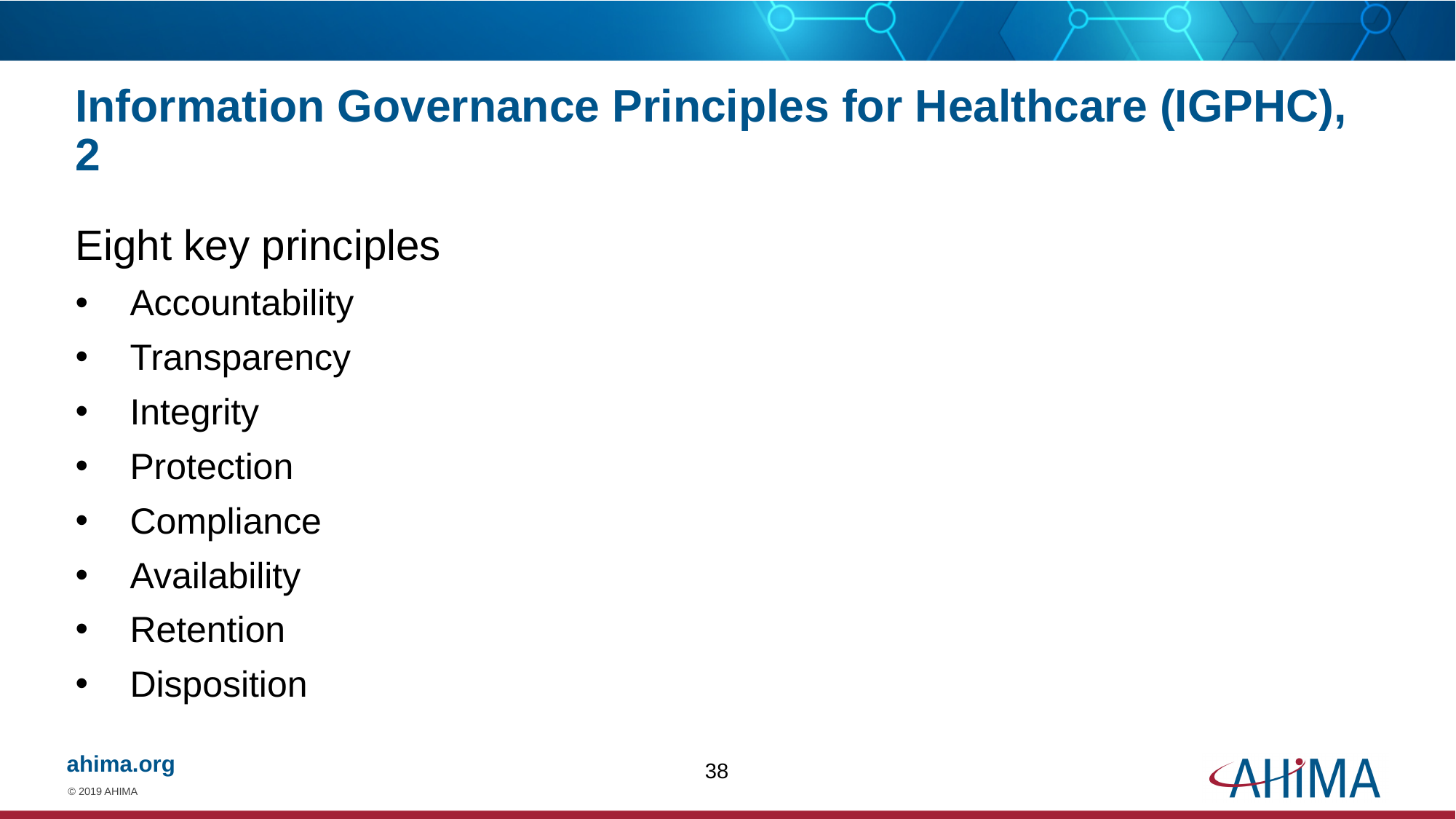

# Information Governance Principles for Healthcare (IGPHC), 2
Eight key principles
Accountability
Transparency
Integrity
Protection
Compliance
Availability
Retention
Disposition